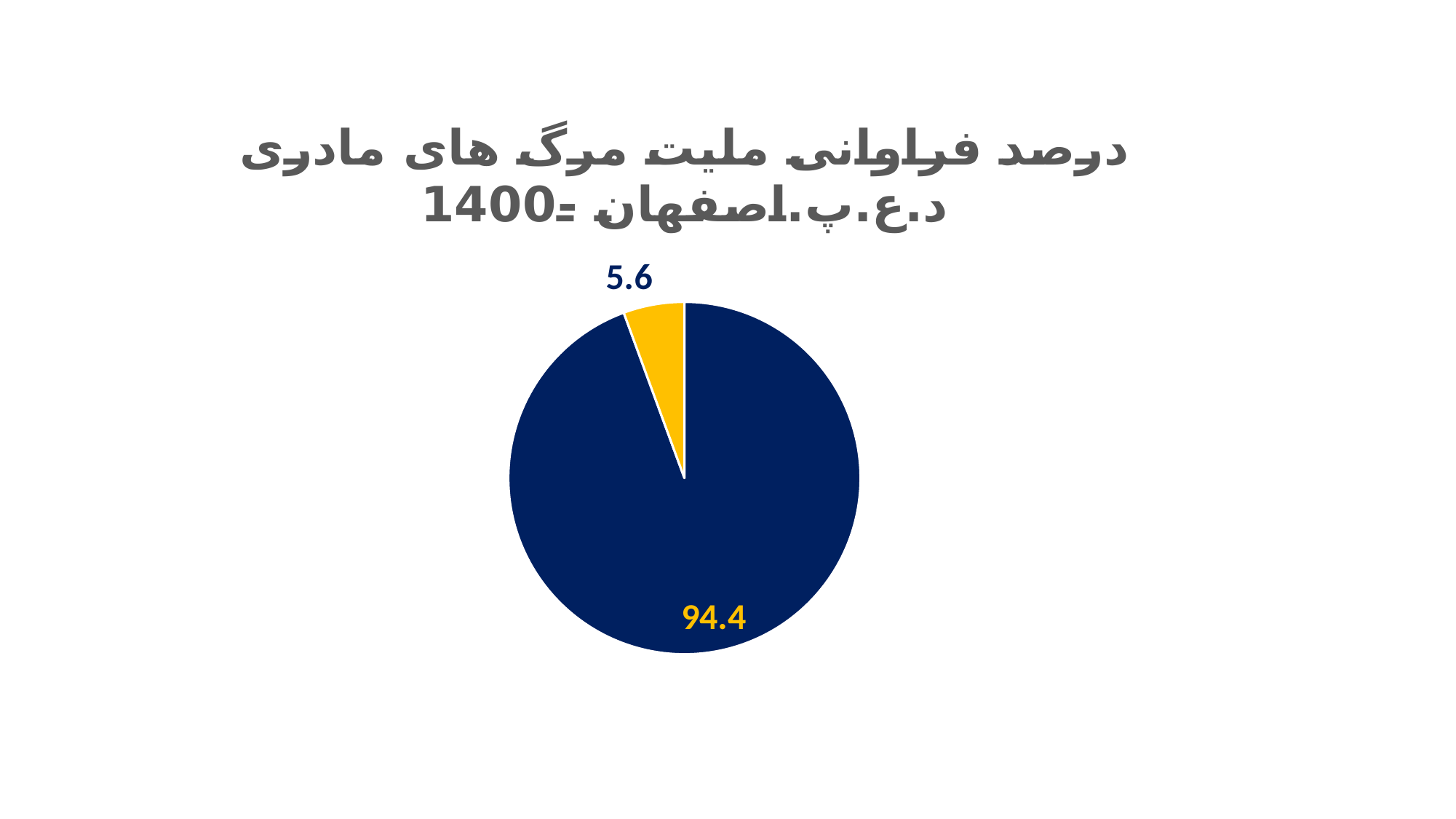

### Chart: درصد فراوانی ملیت مرگ های مادری د.ع.پ.اصفهان -1400

| Category | تابعیت |
|---|---|
| ایرانی | 94.4 |
| اتباع | 5.6 |